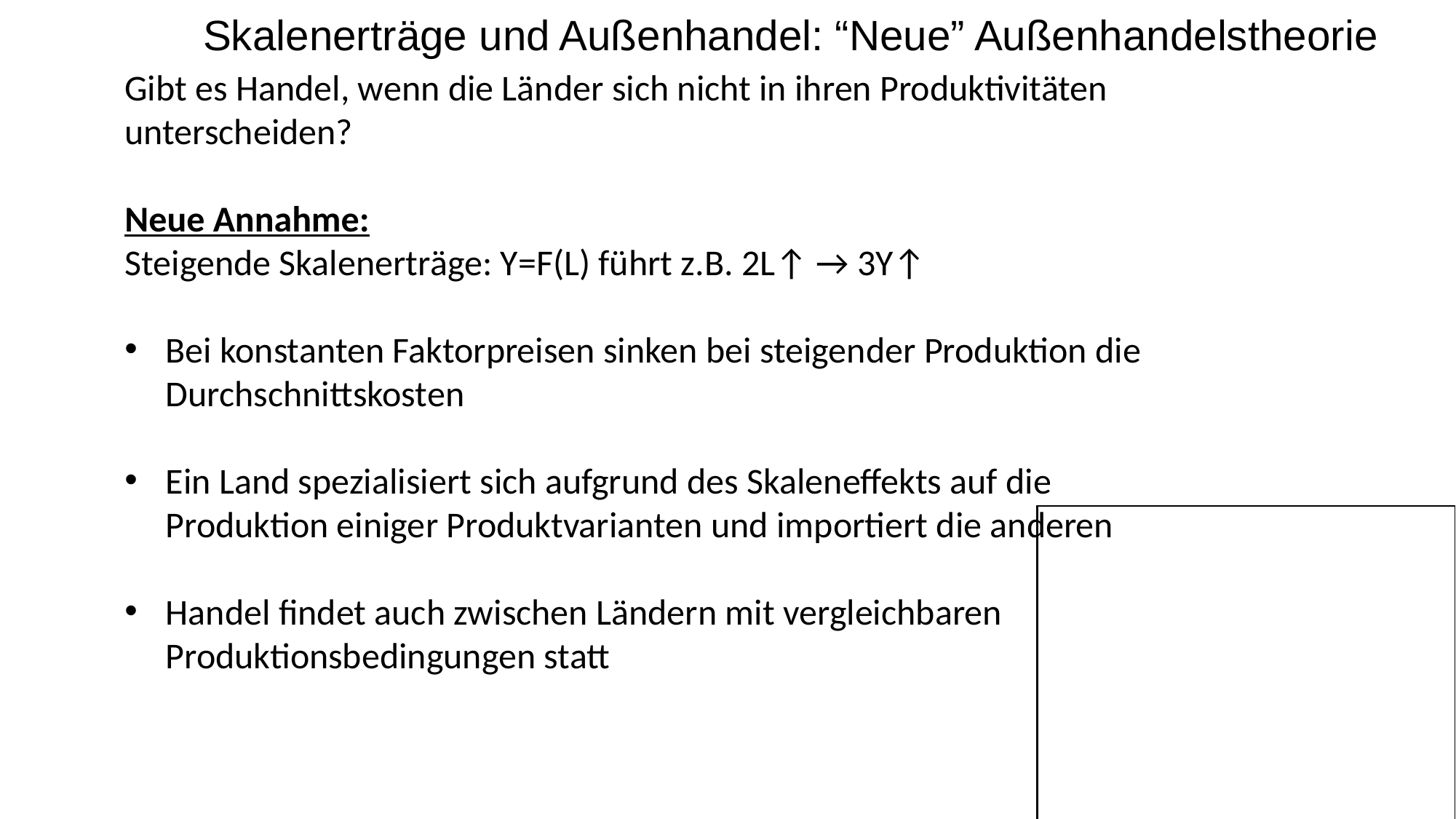

Skalenerträge und Außenhandel: “Neue” Außenhandelstheorie
Gibt es Handel, wenn die Länder sich nicht in ihren Produktivitäten unterscheiden?

Neue Annahme:
Steigende Skalenerträge: Y=F(L) führt z.B. 2L↑ → 3Y↑

Bei konstanten Faktorpreisen sinken bei steigender Produktion die Durchschnittskosten

Ein Land spezialisiert sich aufgrund des Skaleneffekts auf die Produktion einiger Produktvarianten und importiert die anderen

Handel findet auch zwischen Ländern mit vergleichbaren Produktionsbedingungen statt